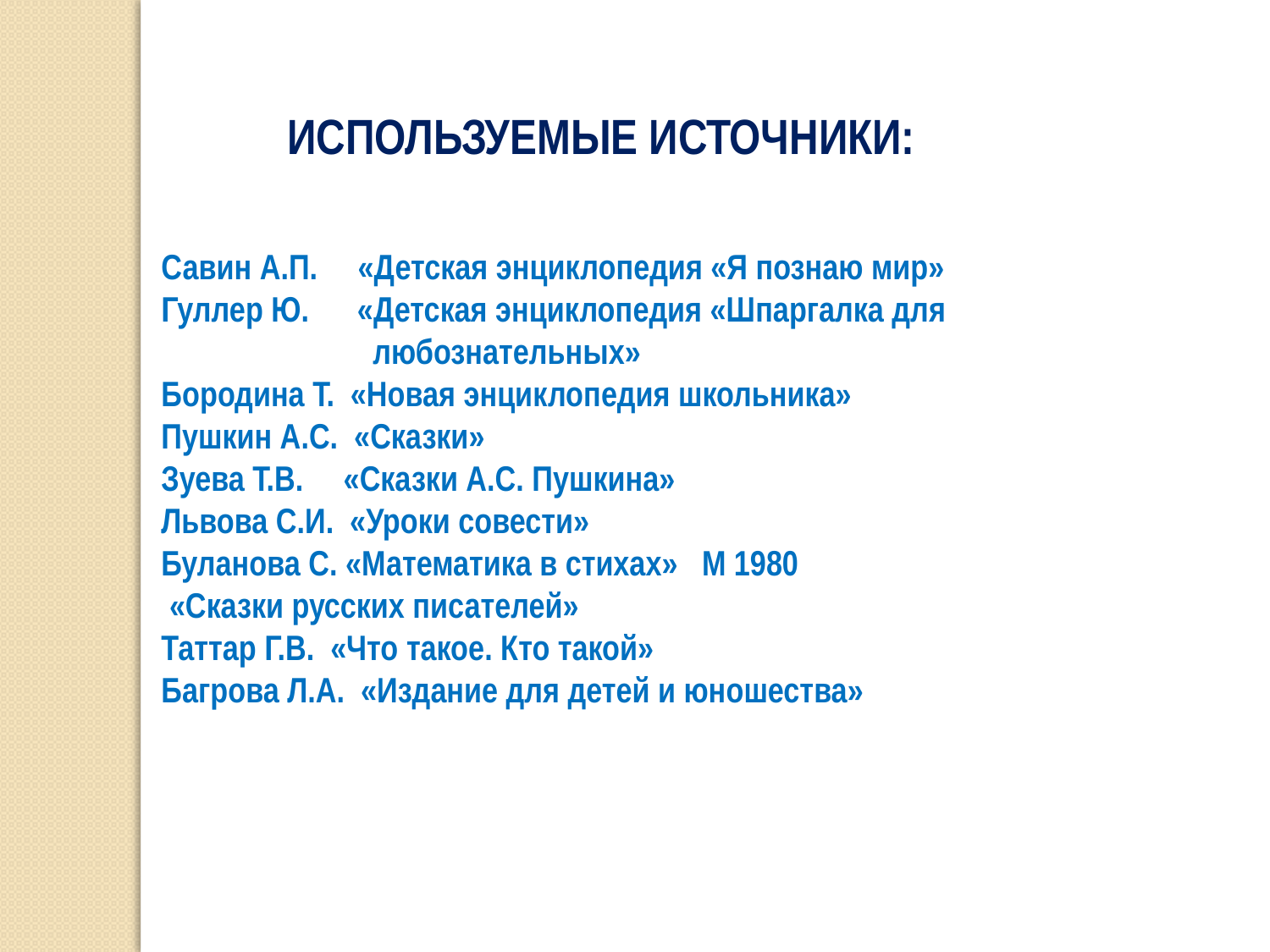

ИСПОЛЬЗУЕМЫЕ ИСТОЧНИКИ:
Савин А.П.     «Детская энциклопедия «Я познаю мир»
Гуллер Ю.      «Детская энциклопедия «Шпаргалка для любознательных»
Бородина Т.  «Новая энциклопедия школьника»
Пушкин А.С.  «Сказки»
Зуева Т.В.     «Сказки А.С. Пушкина»
Львова С.И.  «Уроки совести»
Буланова С. «Математика в стихах»   М 1980
 «Сказки русских писателей»
Таттар Г.В.  «Что такое. Кто такой»
Багрова Л.А.  «Издание для детей и юношества»